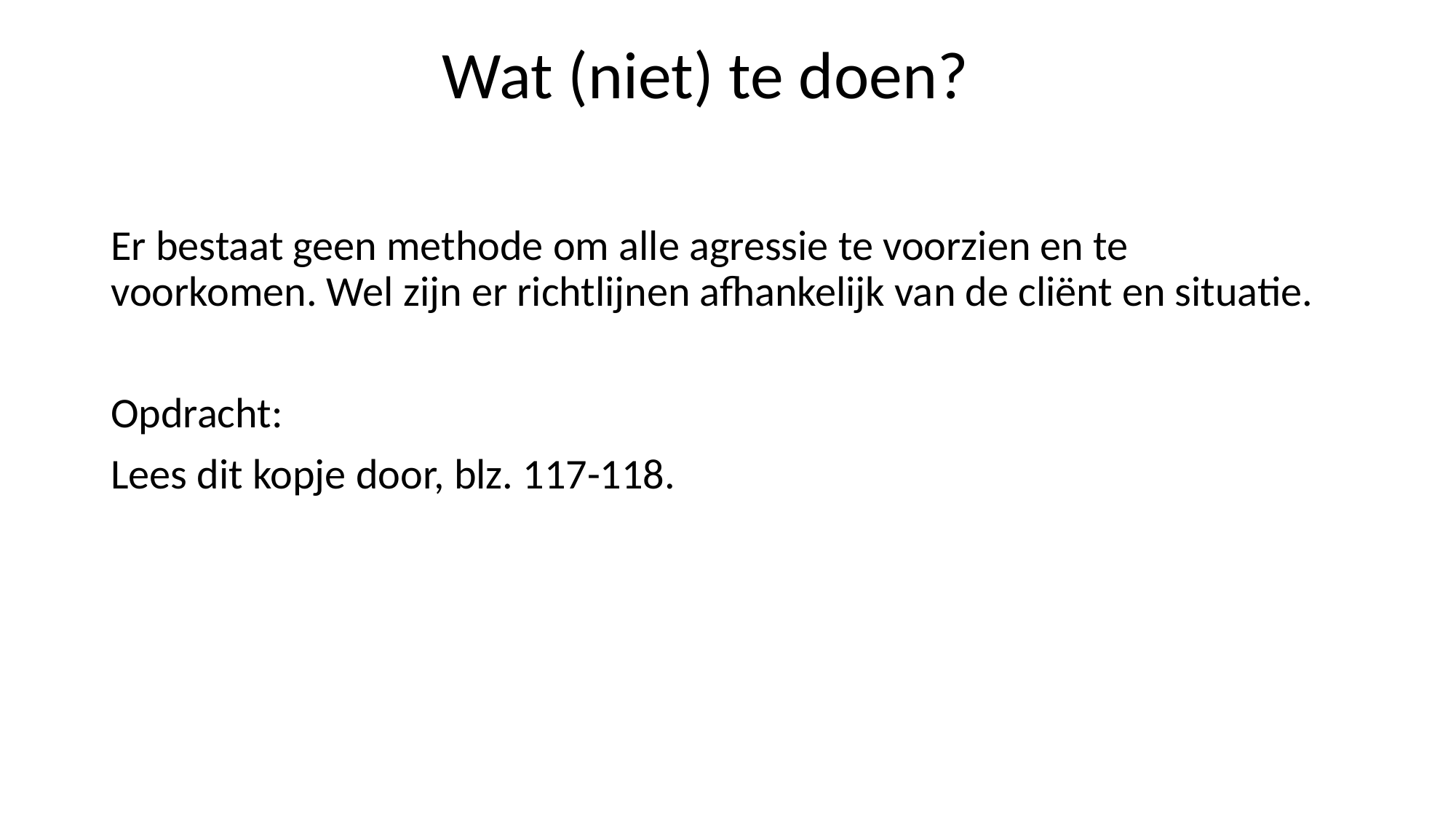

# Wat (niet) te doen?
Er bestaat geen methode om alle agressie te voorzien en te voorkomen. Wel zijn er richtlijnen afhankelijk van de cliënt en situatie.

Opdracht:
Lees dit kopje door, blz. 117-118.